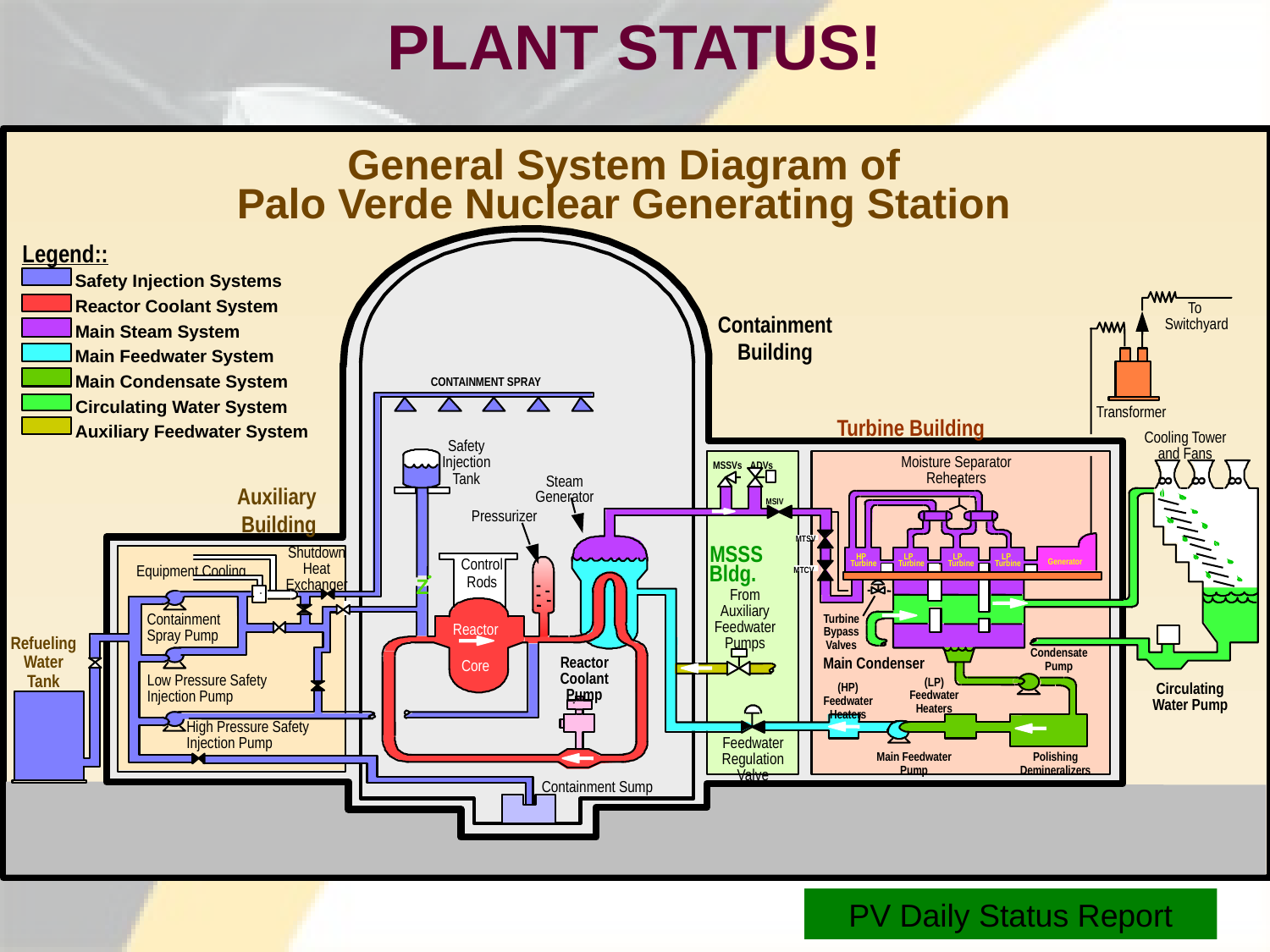

PLANT STATUS!

General System Diagram of
Palo Verde Nuclear Generating Station

Legend::
Safety Injection Systems

Reactor Coolant System

Main Steam System

Main Feedwater System

Main Condensate System

Circulating Water System

Auxiliary Feedwater System

To
Switchyard
Containment
Building

CONTAINMENT SPRAY

Transformer
Turbine Building
Cooling Tower
and Fans
Safety
Injection
Tank
Moisture Separator
Reheaters

MSSVs
ADVs

8
8
8
Steam
Generator

Auxiliary
Building

MSIV

Pressurizer

MTSV

MSSS

Shutdown
Heat
Exchanger

HP
LP
LP
LP

Control
Rods
Generator
Bldg.
Turbine
Turbine
Turbine
Turbine

Equipment Cooling

MTCV

Z

From
Auxiliary
Feedwater
Pumps

Containment
Spray Pump
Turbine
Bypass
Valves

Reactor

Core

Refueling
Water
Tank

Condensate
Pump

Reactor
Coolant
Pump

Main Condenser

Low Pressure Safety
Injection Pump

(LP)
Feedwater
Heaters

(HP)
Feedwater
Heaters
Circulating
Water Pump

High Pressure Safety
Injection Pump

Feedwater
Regulation
Valve

Main Feedwater
Pump
Polishing
Demineralizers

Containment Sump

PV Daily Status Report